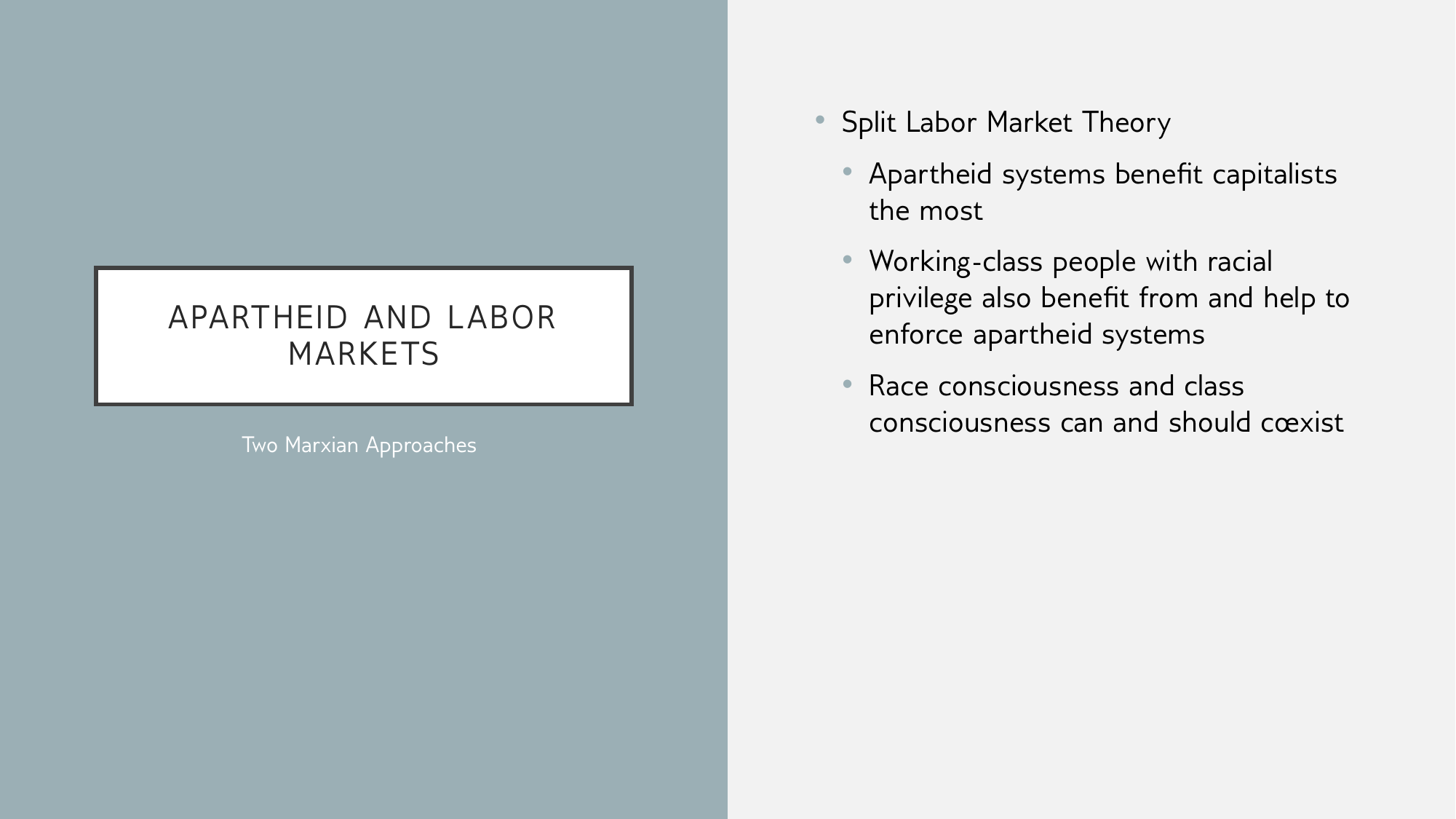

Split Labor Market Theory
Apartheid systems benefit capitalists the most
Working-class people with racial privilege also benefit from and help to enforce apartheid systems
Race consciousness and class consciousness can and should coexist

# Apartheid and Labor markets
Two Marxian Approaches